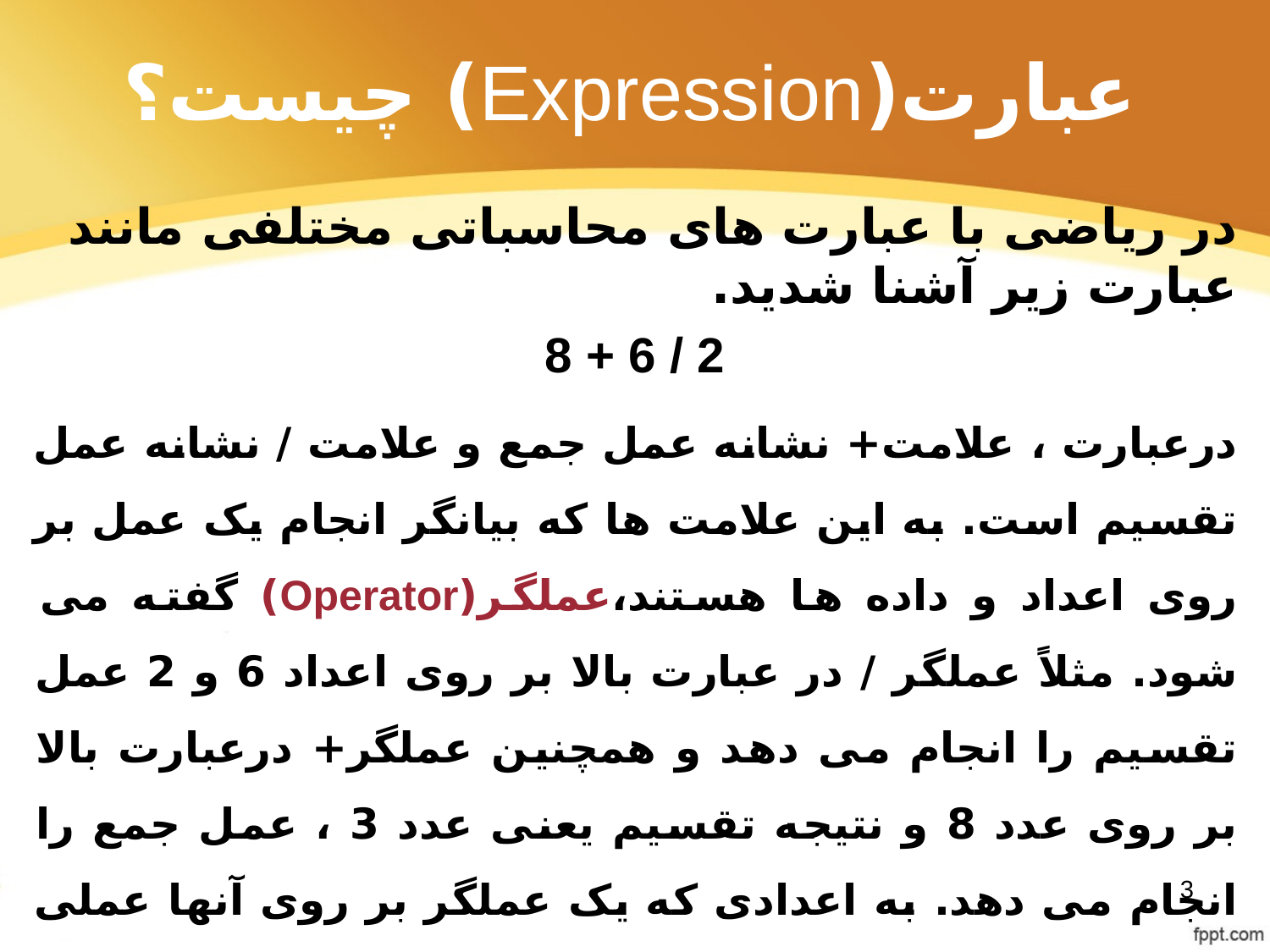

# عبارت(Expression) چیست؟
در ریاضی با عبارت های محاسباتی مختلفی مانند عبارت زیر آشنا شدید.
8 + 6 / 2
درعبارت ، علامت+ نشانه عمل جمع و علامت / نشانه عمل تقسیم است. به این علامت ها که بیانگر انجام یک عمل بر روی اعداد و داده ها هستند،عملگر(Operator) گفته می شود. مثلاً عملگر / در عبارت بالا بر روی اعداد 6 و 2 عمل تقسیم را انجام می دهد و همچنین عملگر+ درعبارت بالا بر روی عدد 8 و نتیجه تقسیم یعنی عدد 3 ، عمل جمع را انجام می دهد. به اعدادی که یک عملگر بر روی آنها عملی را انجام می دهد عملوند(Operand) میگویند. اعداد 6 و 2 عملوندهای عملگر تقسیم و عدد 8 و 3 عملوندهای عملگر جمع هستند.
3